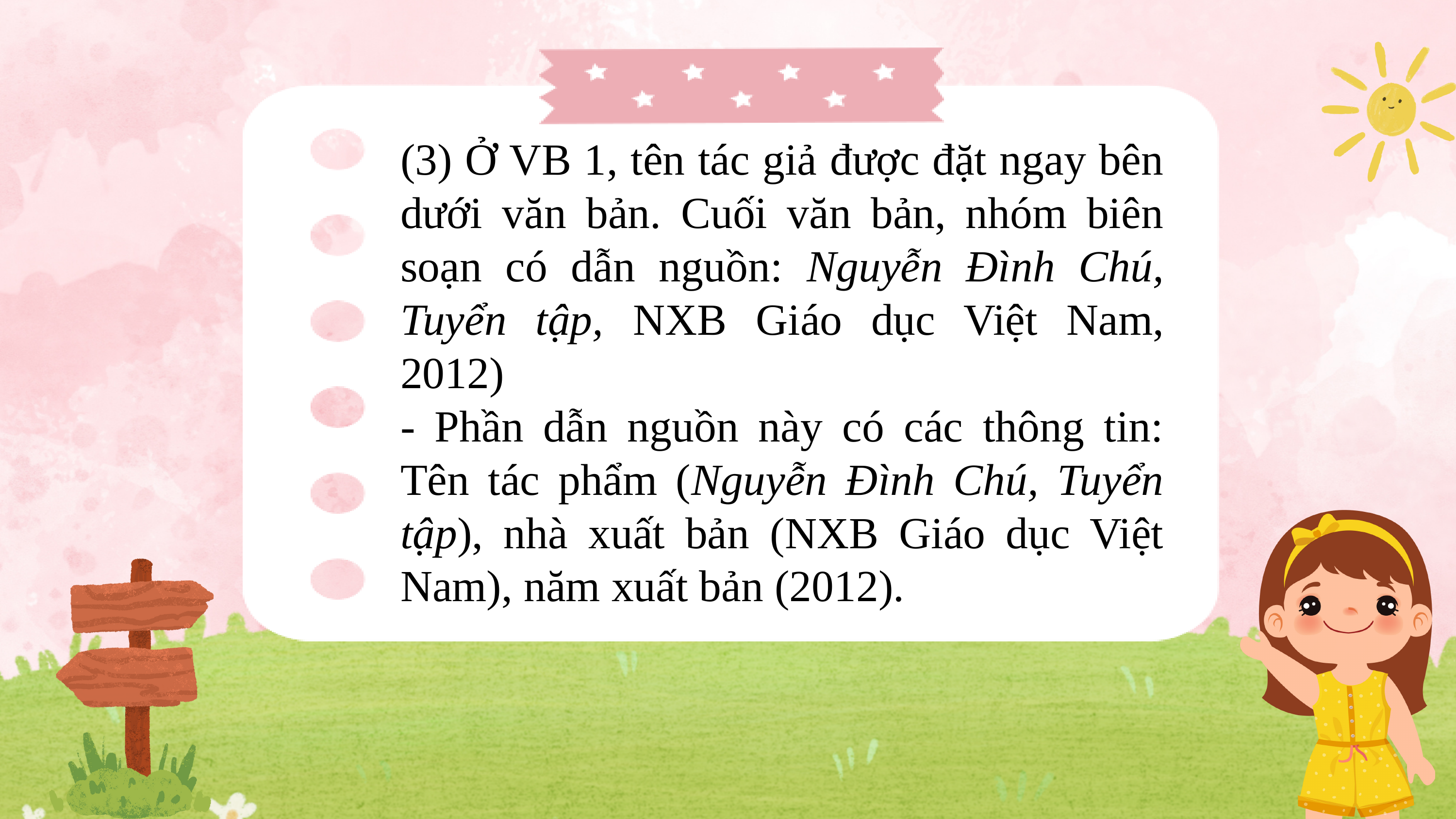

(3) Ở VB 1, tên tác giả được đặt ngay bên dưới văn bản. Cuối văn bản, nhóm biên soạn có dẫn nguồn: Nguyễn Đình Chú, Tuyển tập, NXB Giáo dục Việt Nam, 2012)
- Phần dẫn nguồn này có các thông tin: Tên tác phẩm (Nguyễn Đình Chú, Tuyển tập), nhà xuất bản (NXB Giáo dục Việt Nam), năm xuất bản (2012).